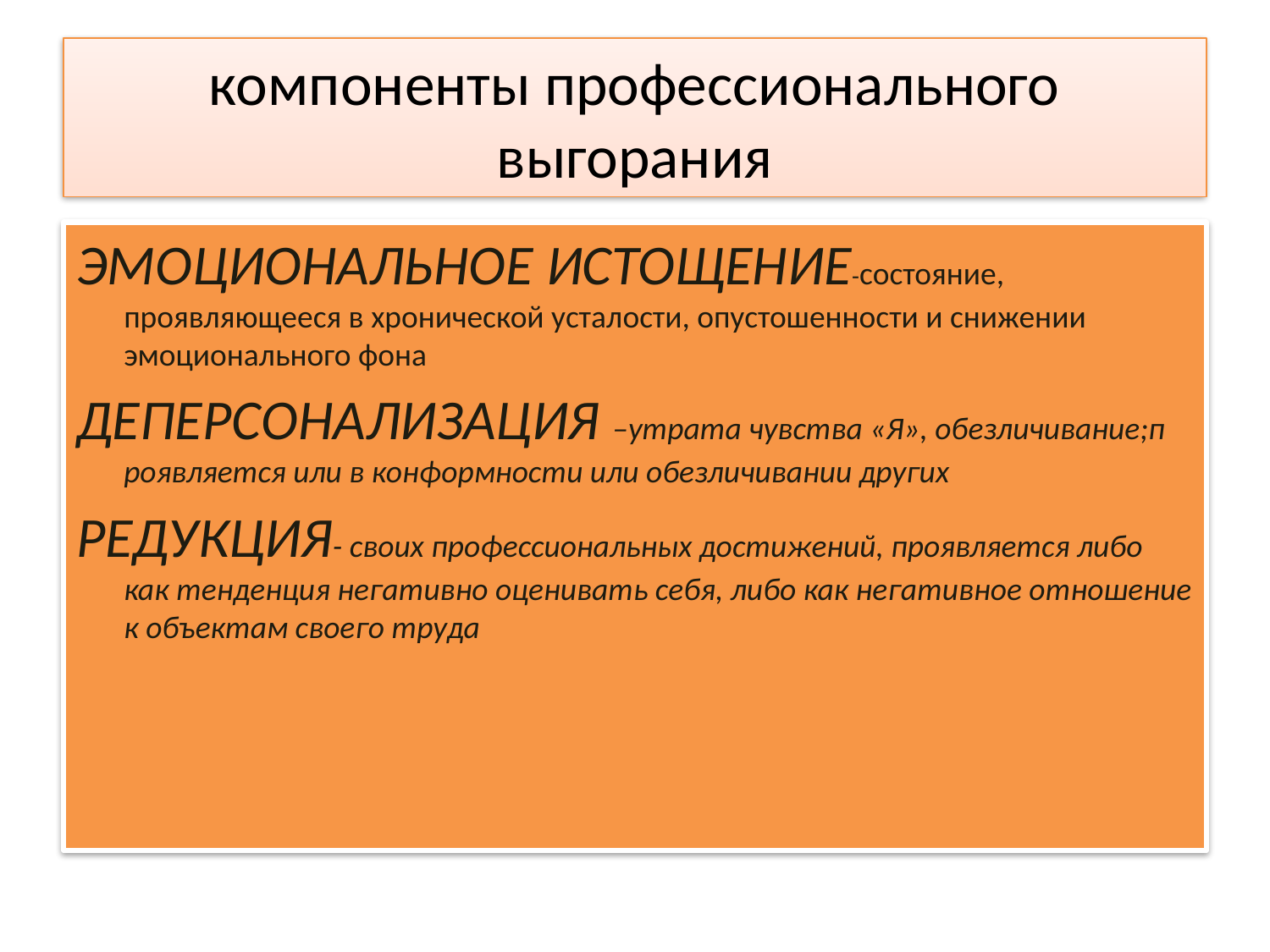

# компоненты профессионального выгорания
ЭМОЦИОНАЛЬНОЕ ИСТОЩЕНИЕ-состояние, проявляющееся в хронической усталости, опустошенности и снижении эмоционального фона
ДЕПЕРСОНАЛИЗАЦИЯ –утрата чувства «Я», обезличивание;п роявляется или в конформности или обезличивании других
РЕДУКЦИЯ- своих профессиональных достижений, проявляется либо как тенденция негативно оценивать себя, либо как негативное отношение к объектам своего труда